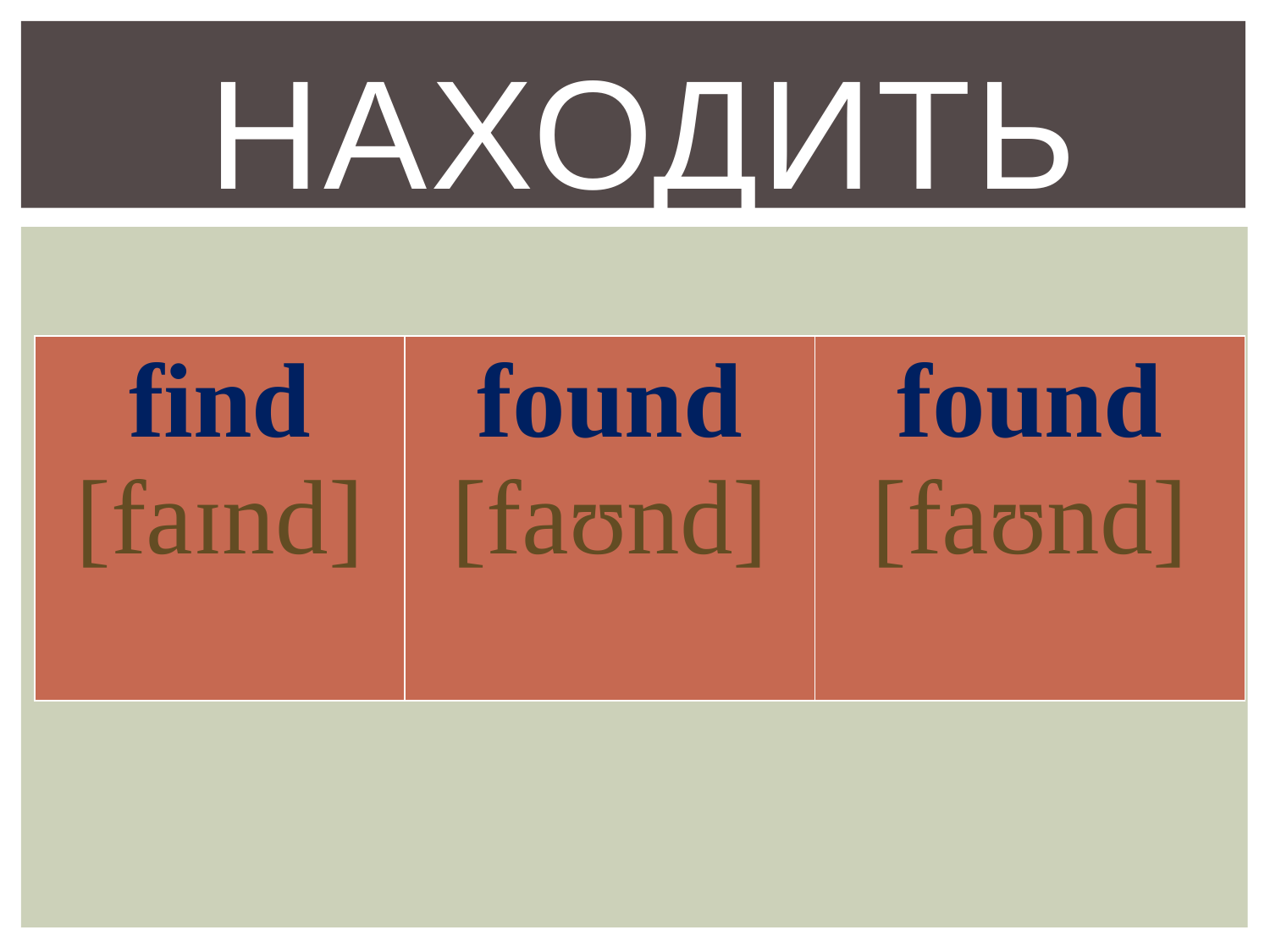

# находить
| find [faɪnd] | found [faʊnd] | found [faʊnd] |
| --- | --- | --- |